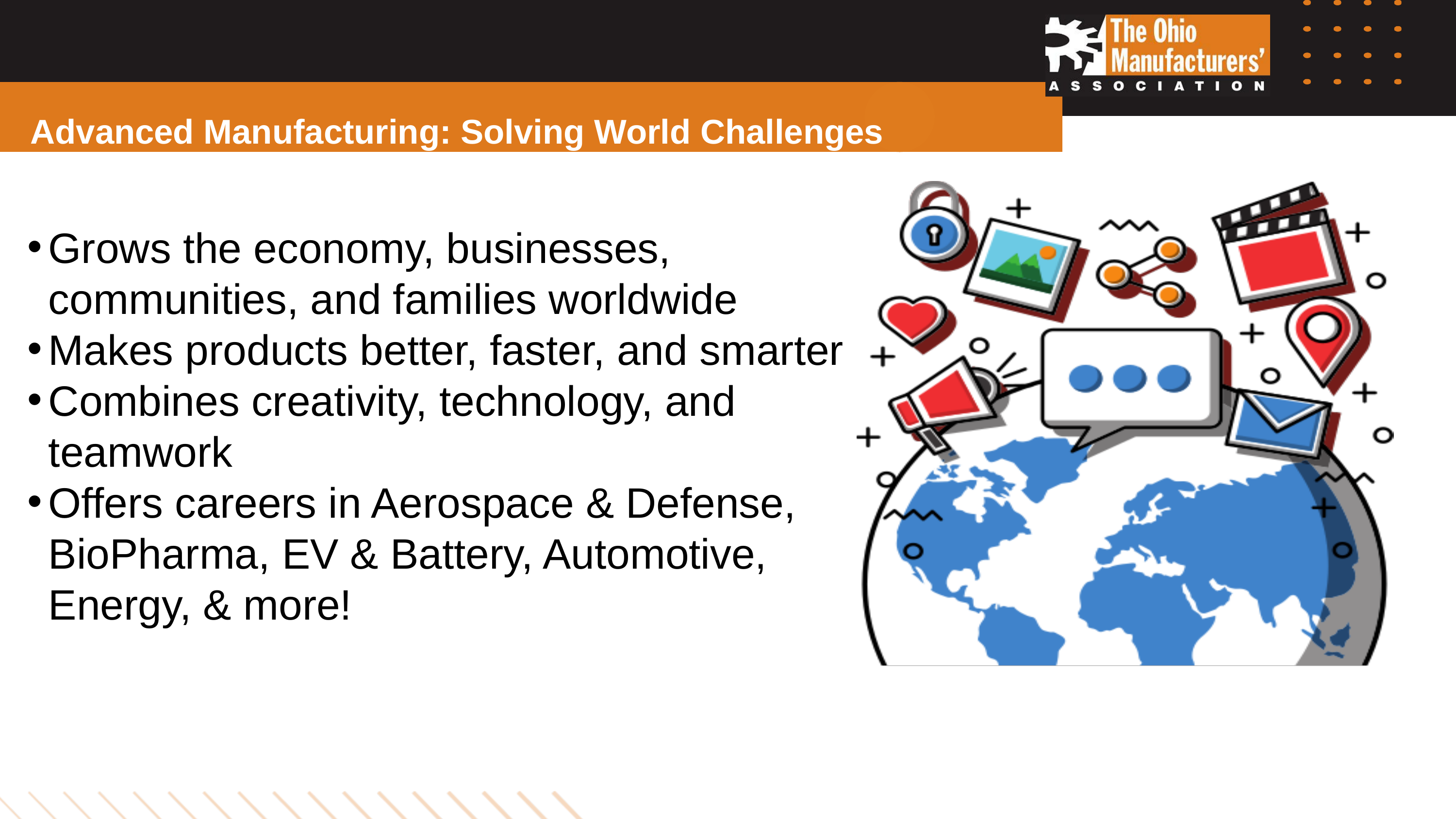

Advanced Manufacturing: Solving World Challenges

Grows the economy, businesses, communities, and families worldwide
Makes products better, faster, and smarter
Combines creativity, technology, and teamwork
Offers careers in Aerospace & Defense, BioPharma, EV & Battery, Automotive, Energy, & more!